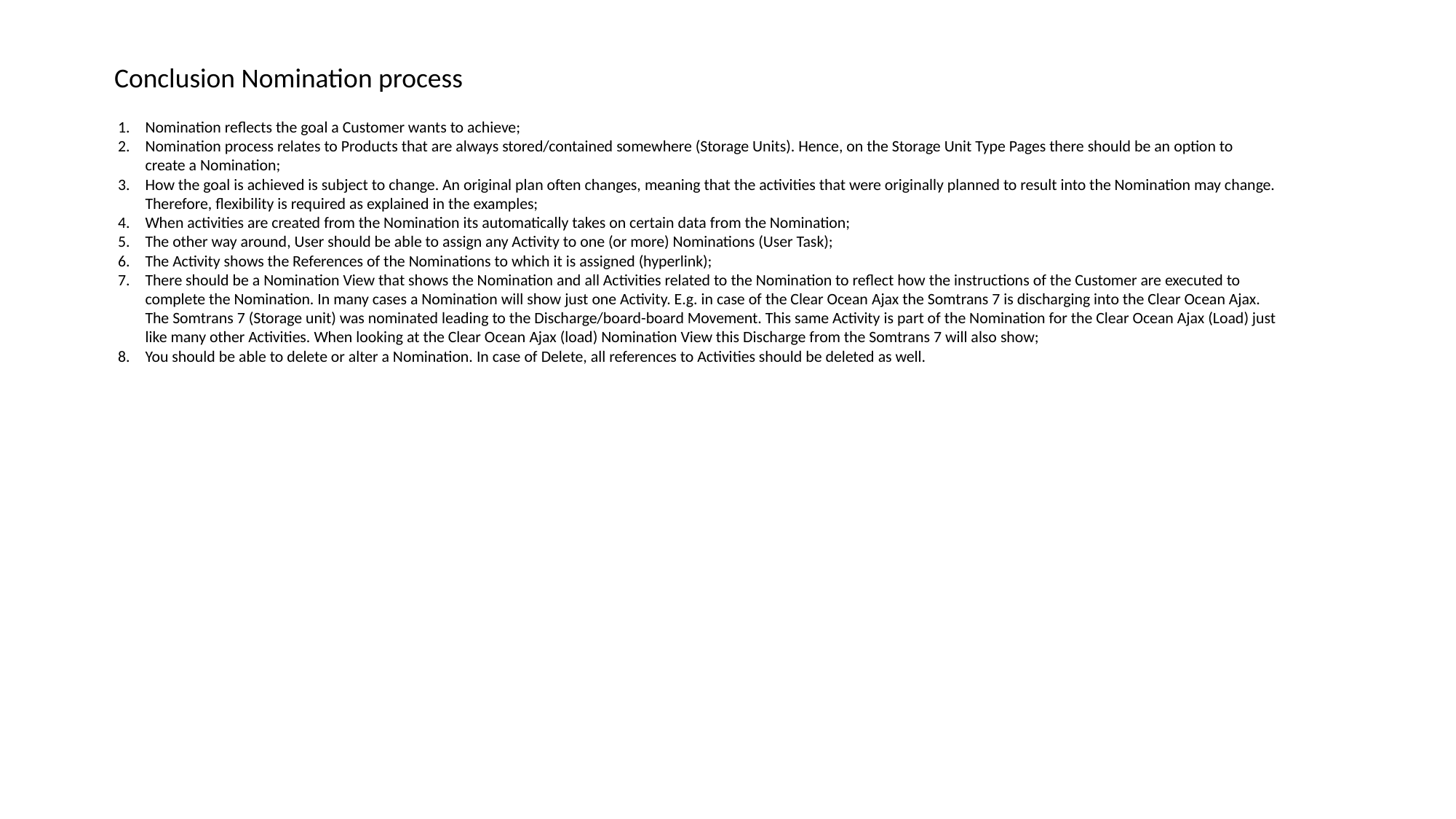

Conclusion Nomination process
Nomination reflects the goal a Customer wants to achieve;
Nomination process relates to Products that are always stored/contained somewhere (Storage Units). Hence, on the Storage Unit Type Pages there should be an option to create a Nomination;
How the goal is achieved is subject to change. An original plan often changes, meaning that the activities that were originally planned to result into the Nomination may change. Therefore, flexibility is required as explained in the examples;
When activities are created from the Nomination its automatically takes on certain data from the Nomination;
The other way around, User should be able to assign any Activity to one (or more) Nominations (User Task);
The Activity shows the References of the Nominations to which it is assigned (hyperlink);
There should be a Nomination View that shows the Nomination and all Activities related to the Nomination to reflect how the instructions of the Customer are executed to complete the Nomination. In many cases a Nomination will show just one Activity. E.g. in case of the Clear Ocean Ajax the Somtrans 7 is discharging into the Clear Ocean Ajax. The Somtrans 7 (Storage unit) was nominated leading to the Discharge/board-board Movement. This same Activity is part of the Nomination for the Clear Ocean Ajax (Load) just like many other Activities. When looking at the Clear Ocean Ajax (load) Nomination View this Discharge from the Somtrans 7 will also show;
You should be able to delete or alter a Nomination. In case of Delete, all references to Activities should be deleted as well.